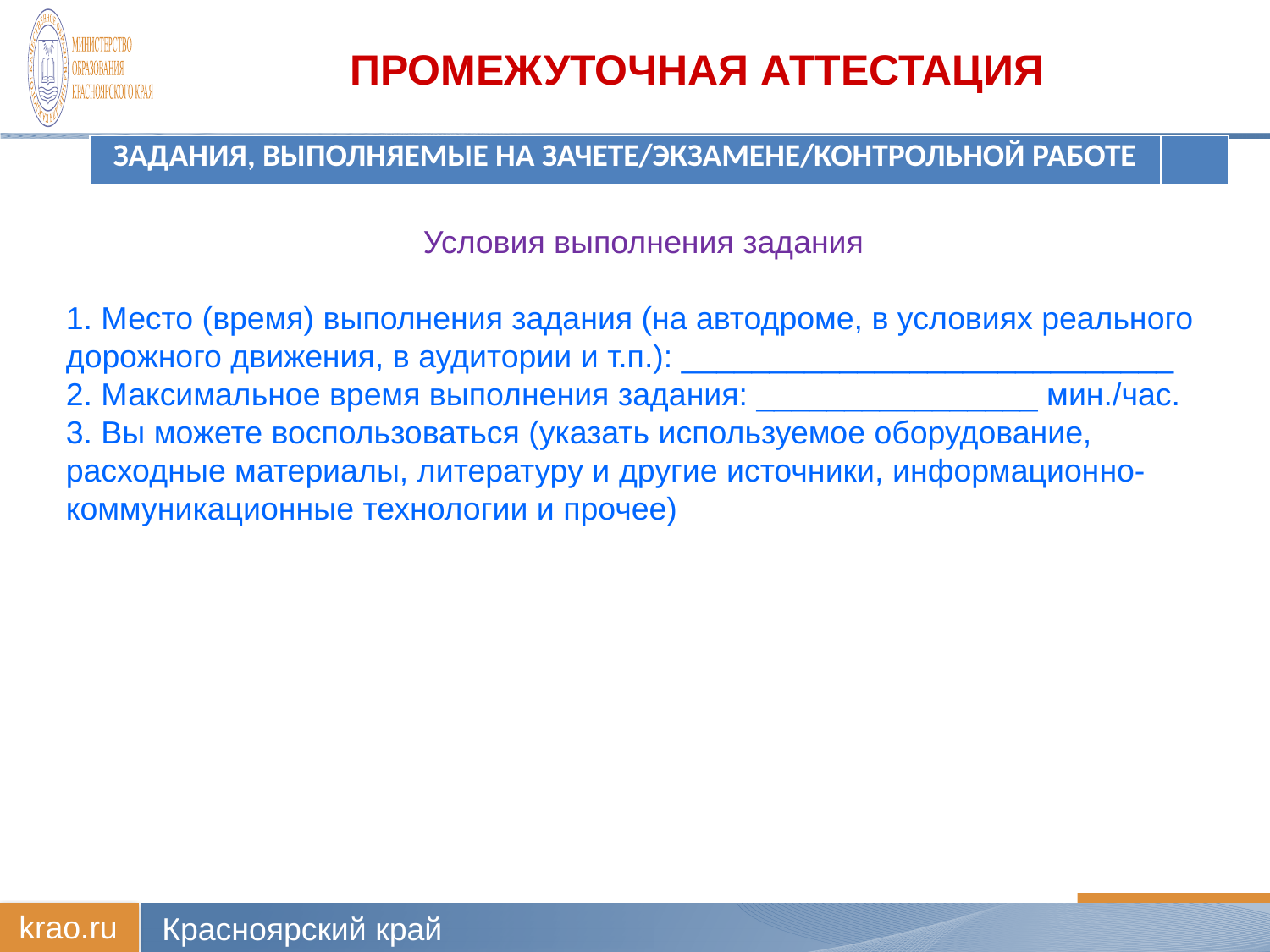

# Промежуточная аттестация
| ЗАДАНИЯ, ВЫПОЛНЯЕМЫЕ НА ЗАЧЕТЕ/ЭКЗАМЕНЕ/КОНТРОЛЬНОЙ РАБОТЕ |  |
| --- | --- |
 Условия выполнения задания

1. Место (время) выполнения задания (на автодроме, в условиях реального дорожного движения, в аудитории и т.п.): ____________________________
2. Максимальное время выполнения задания: ________________ мин./час.
3. Вы можете воспользоваться (указать используемое оборудование, расходные материалы, литературу и другие источники, информационно-коммуникационные технологии и прочее)